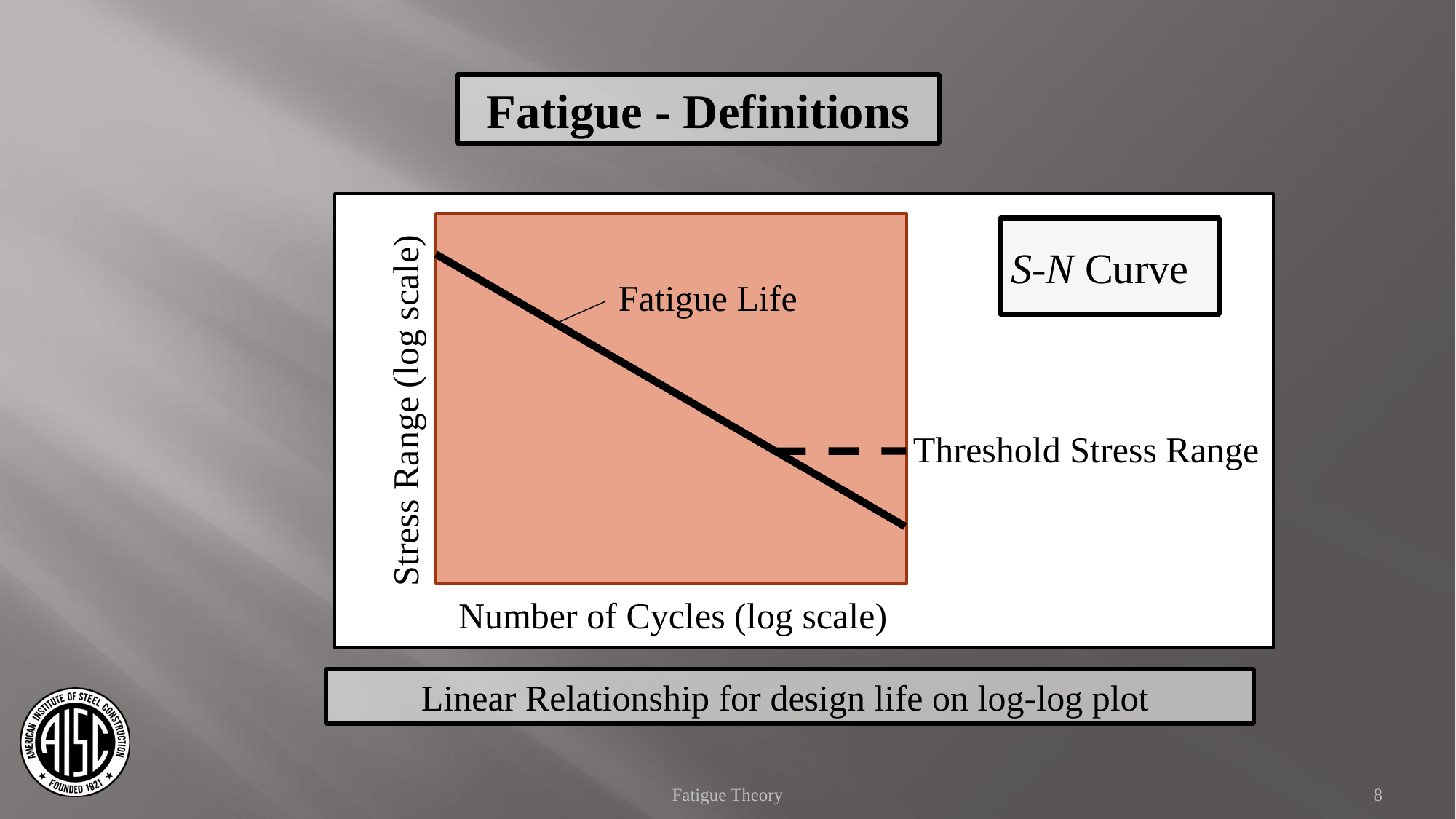

Fatigue - Definitions

S-N Curve

Stress Range (log scale)
Threshold Stress Range
Number of Cycles (log scale)
Fatigue Life
Linear Relationship for design life on log-log plot
Fatigue Theory
8